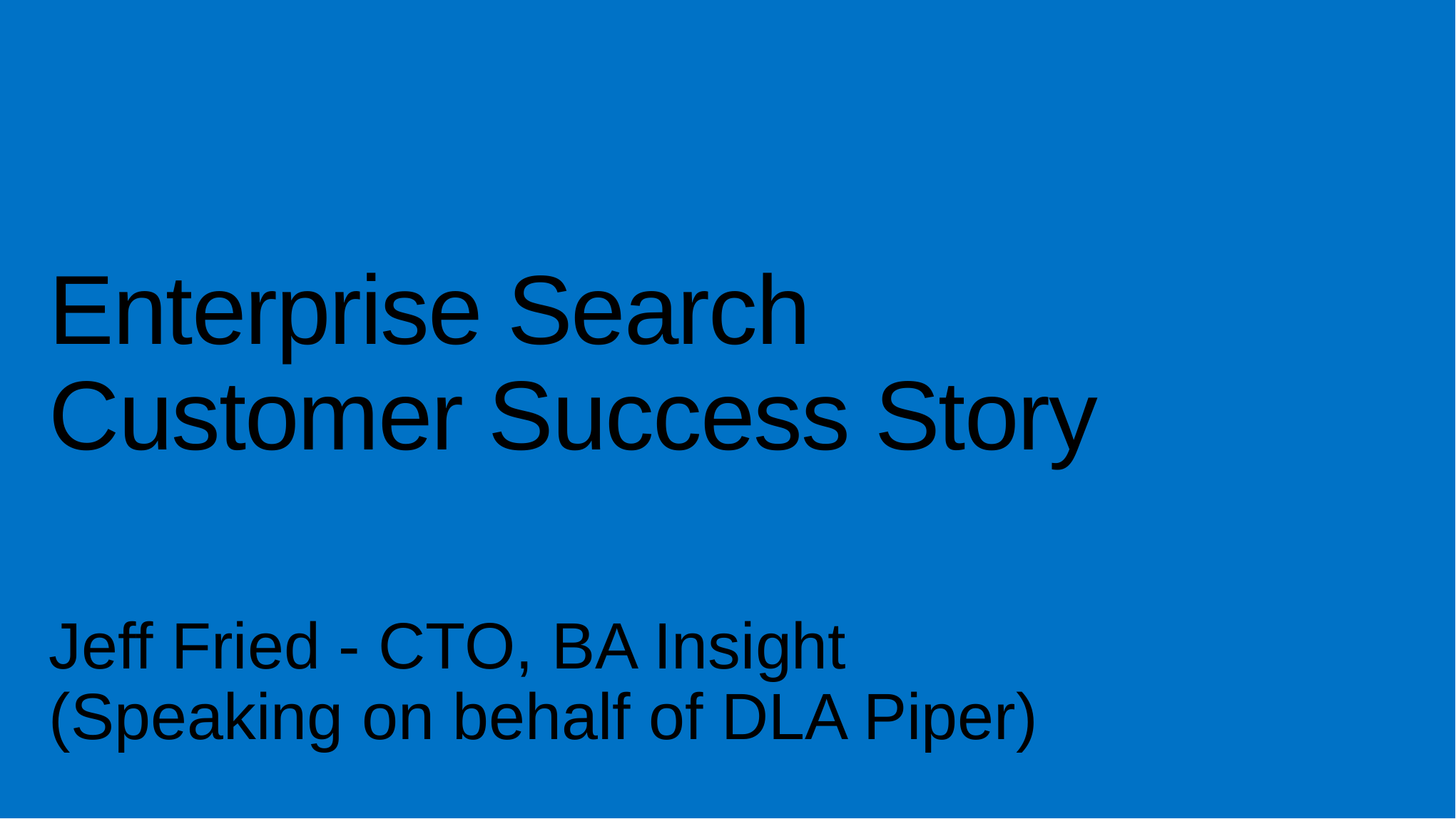

# Enterprise Search Customer Success Story Jeff Fried - CTO, BA Insight (Speaking on behalf of DLA Piper)